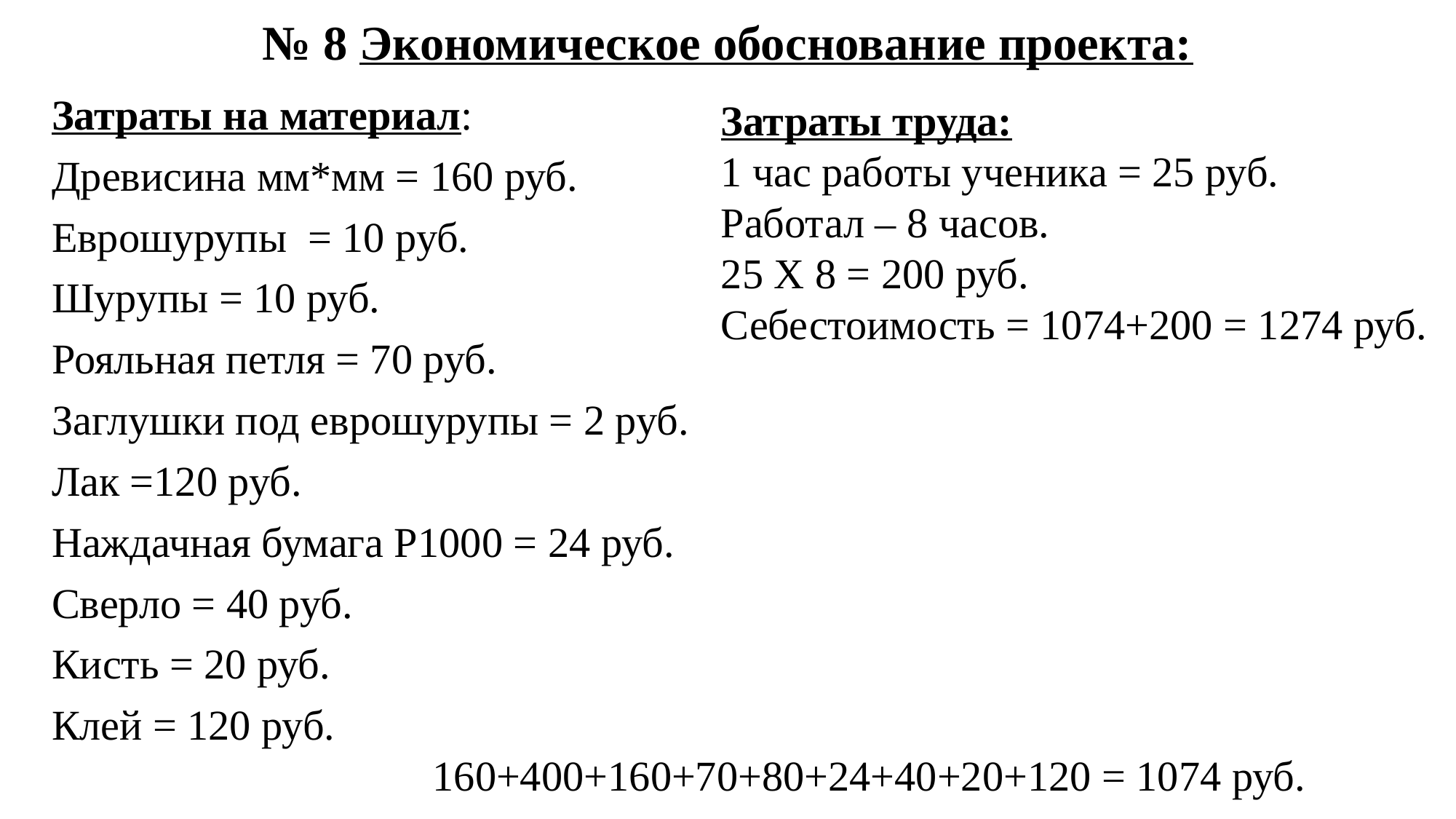

# № 8 Экономическое обоснование проекта:
Затраты на материал:
Древисина мм*мм = 160 руб.
Еврошурупы  = 10 руб.
Шурупы = 10 руб.
Рояльная петля = 70 руб.
Заглушки под еврошурупы = 2 руб.
Лак =120 руб.
Наждачная бумага Р1000 = 24 руб.
Сверло = 40 руб.
Кисть = 20 руб.
Клей = 120 руб.

Затраты труда:
1 час работы ученика = 25 руб.
Работал – 8 часов.
25 Х 8 = 200 руб.
Себестоимость = 1074+200 = 1274 руб.
160+400+160+70+80+24+40+20+120 = 1074 руб.